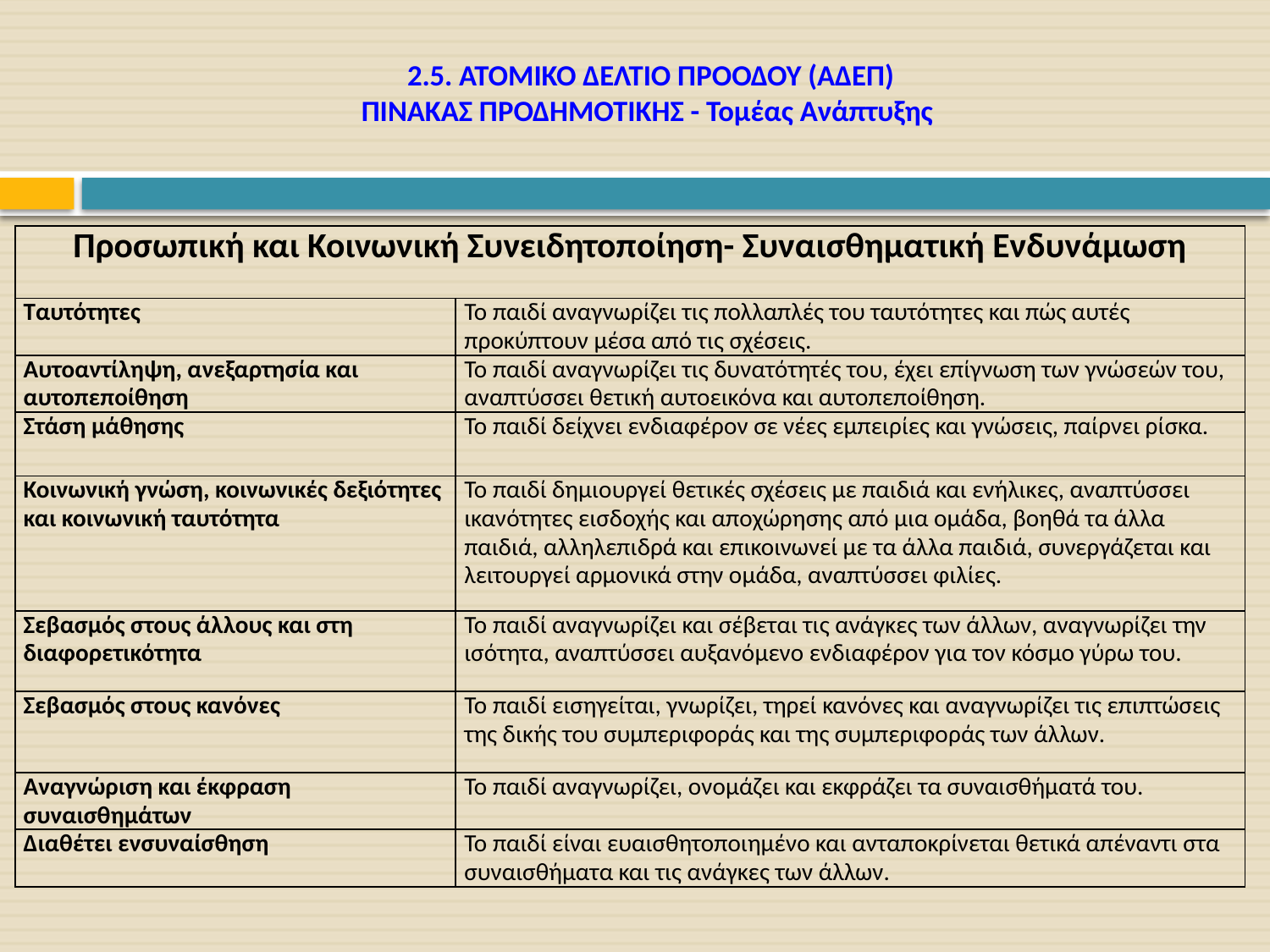

# 2.5. ΑΤΟΜΙΚΟ ΔΕΛΤΙΟ ΠΡΟΟΔΟΥ (ΑΔΕΠ) ΠΙΝΑΚΑΣ ΠΡΟΔΗΜΟΤΙΚΗΣ - Τομέας Ανάπτυξης
| Προσωπική και Κοινωνική Συνειδητοποίηση- Συναισθηματική Ενδυνάμωση |  |
| --- | --- |
| Ταυτότητες | Το παιδί αναγνωρίζει τις πολλαπλές του ταυτότητες και πώς αυτές προκύπτουν μέσα από τις σχέσεις. |
| Αυτοαντίληψη, ανεξαρτησία και αυτοπεποίθηση | Το παιδί αναγνωρίζει τις δυνατότητές του, έχει επίγνωση των γνώσεών του, αναπτύσσει θετική αυτοεικόνα και αυτοπεποίθηση. |
| Στάση μάθησης | Το παιδί δείχνει ενδιαφέρον σε νέες εμπειρίες και γνώσεις, παίρνει ρίσκα. |
| Κοινωνική γνώση, κοινωνικές δεξιότητες και κοινωνική ταυτότητα | Το παιδί δημιουργεί θετικές σχέσεις με παιδιά και ενήλικες, αναπτύσσει ικανότητες εισδοχής και αποχώρησης από μια ομάδα, βοηθά τα άλλα παιδιά, αλληλεπιδρά και επικοινωνεί με τα άλλα παιδιά, συνεργάζεται και λειτουργεί αρμονικά στην ομάδα, αναπτύσσει φιλίες. |
| Σεβασμός στους άλλους και στη διαφορετικότητα | Το παιδί αναγνωρίζει και σέβεται τις ανάγκες των άλλων, αναγνωρίζει την ισότητα, αναπτύσσει αυξανόμενο ενδιαφέρον για τον κόσμο γύρω του. |
| Σεβασμός στους κανόνες | Το παιδί εισηγείται, γνωρίζει, τηρεί κανόνες και αναγνωρίζει τις επιπτώσεις της δικής του συμπεριφοράς και της συμπεριφοράς των άλλων. |
| Αναγνώριση και έκφραση συναισθημάτων | Το παιδί αναγνωρίζει, ονομάζει και εκφράζει τα συναισθήματά του. |
| Διαθέτει ενσυναίσθηση | Το παιδί είναι ευαισθητοποιημένο και ανταποκρίνεται θετικά απέναντι στα συναισθήματα και τις ανάγκες των άλλων. |